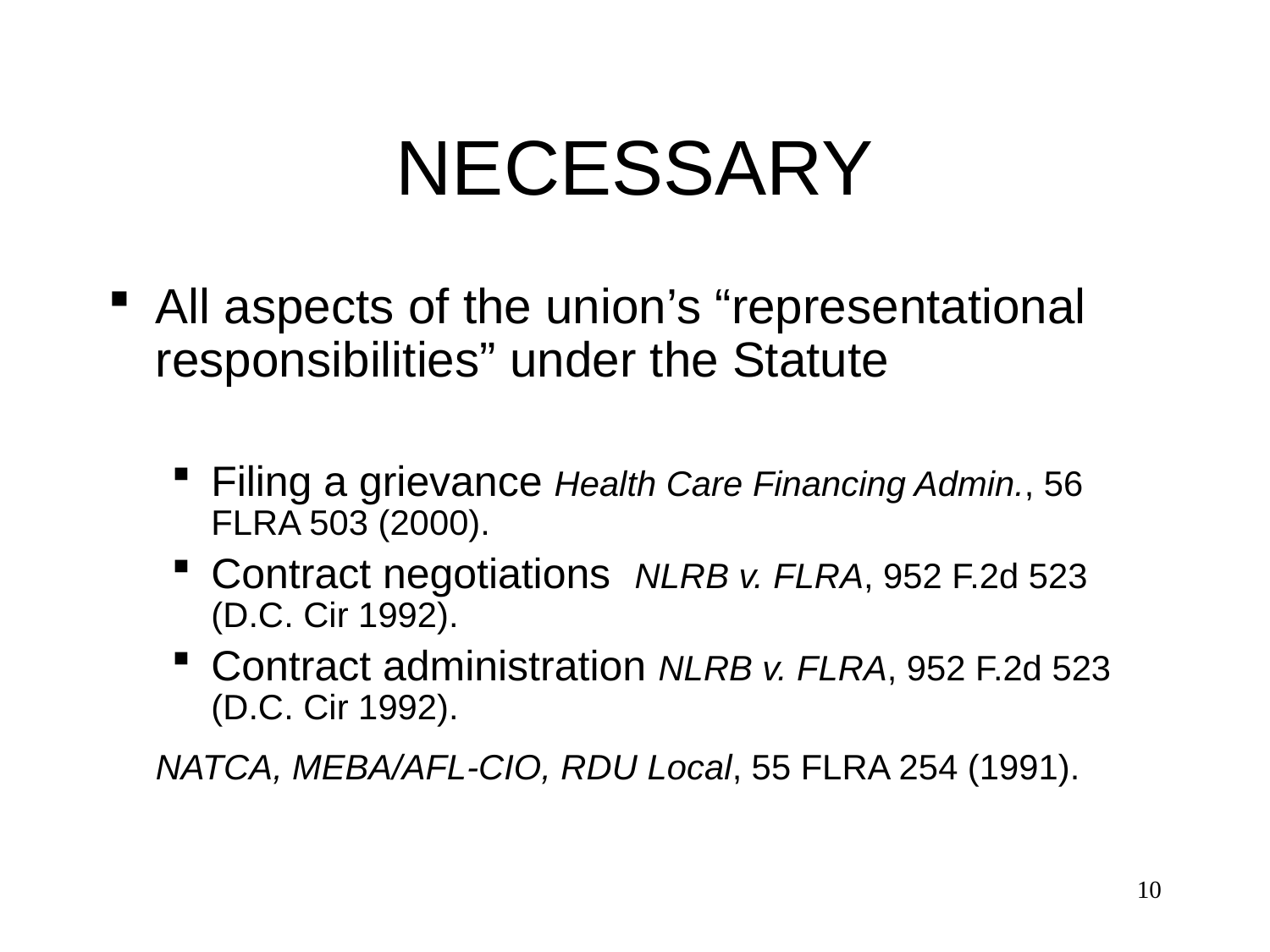

# NECESSARY
All aspects of the union’s “representational responsibilities” under the Statute

Filing a grievance Health Care Financing Admin., 56 FLRA 503 (2000).
Contract negotiations  NLRB v. FLRA, 952 F.2d 523 (D.C. Cir 1992).
Contract administration NLRB v. FLRA, 952 F.2d 523 (D.C. Cir 1992).
	NATCA, MEBA/AFL-CIO, RDU Local, 55 FLRA 254 (1991).
10